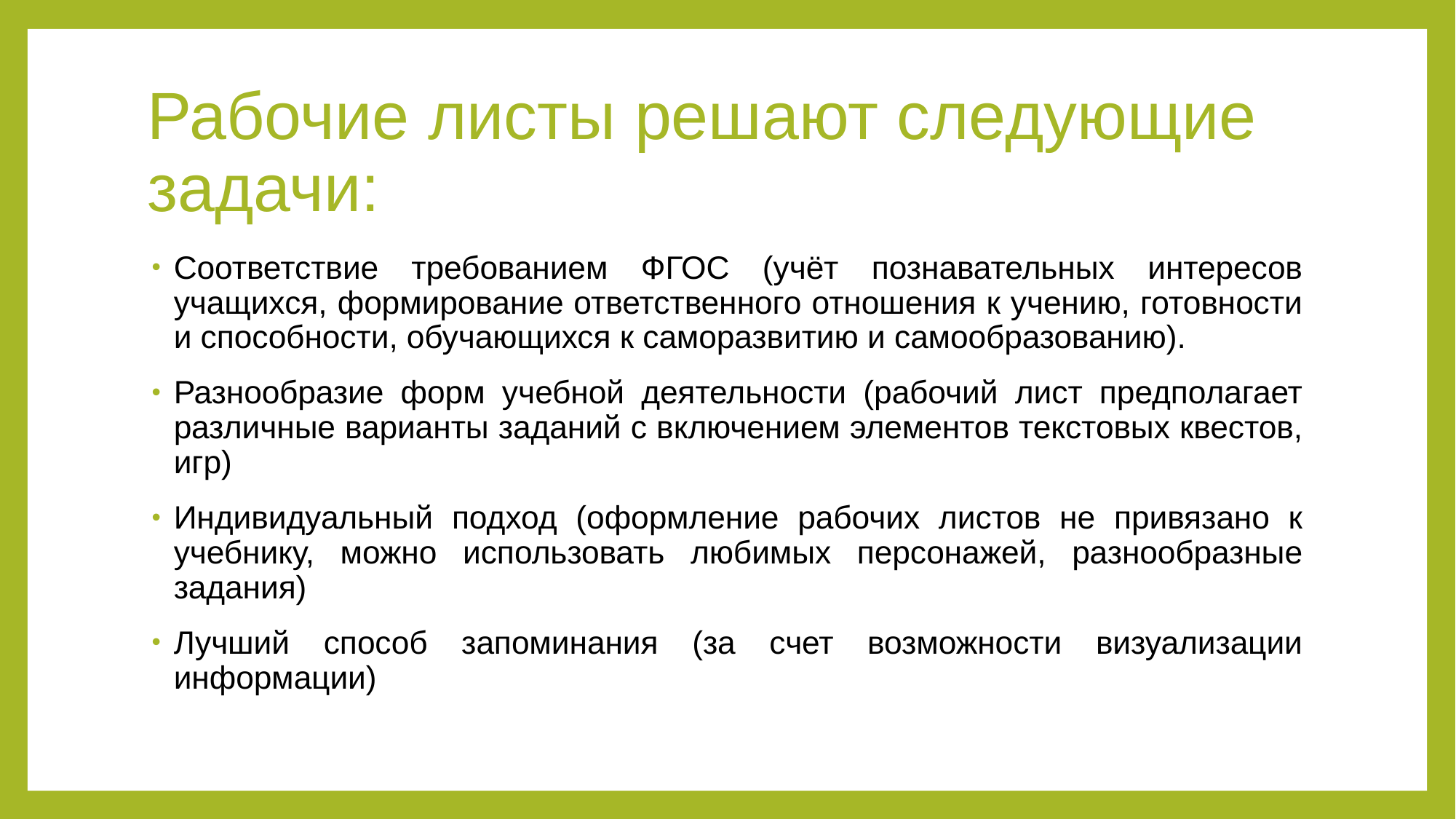

# Рабочие листы решают следующие задачи:
Соответствие требованием ФГОС (учёт познавательных интересов учащихся, формирование ответственного отношения к учению, готовности и способности, обучающихся к саморазвитию и самообразованию).
Разнообразие форм учебной деятельности (рабочий лист предполагает различные варианты заданий с включением элементов текстовых квестов, игр)
Индивидуальный подход (оформление рабочих листов не привязано к учебнику, можно использовать любимых персонажей, разнообразные задания)
Лучший способ запоминания (за счет возможности визуализации информации)